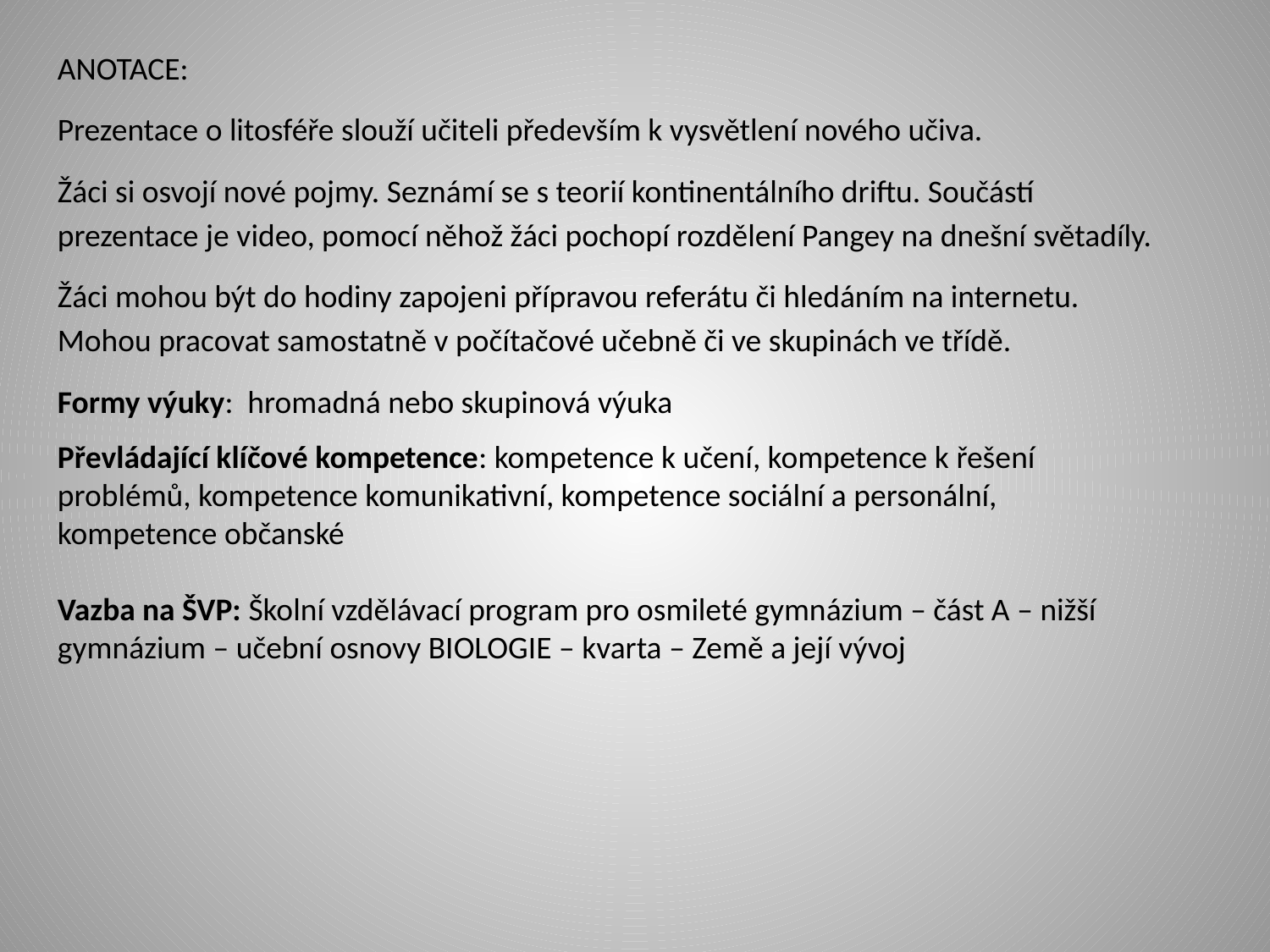

ANOTACE:
Prezentace o litosféře slouží učiteli především k vysvětlení nového učiva.
Žáci si osvojí nové pojmy. Seznámí se s teorií kontinentálního driftu. Součástí prezentace je video, pomocí něhož žáci pochopí rozdělení Pangey na dnešní světadíly.
Žáci mohou být do hodiny zapojeni přípravou referátu či hledáním na internetu. Mohou pracovat samostatně v počítačové učebně či ve skupinách ve třídě.
Formy výuky:  hromadná nebo skupinová výuka
Převládající klíčové kompetence: kompetence k učení, kompetence k řešení problémů, kompetence komunikativní, kompetence sociální a personální, kompetence občanské

Vazba na ŠVP: Školní vzdělávací program pro osmileté gymnázium – část A – nižší gymnázium – učební osnovy BIOLOGIE – kvarta – Země a její vývoj